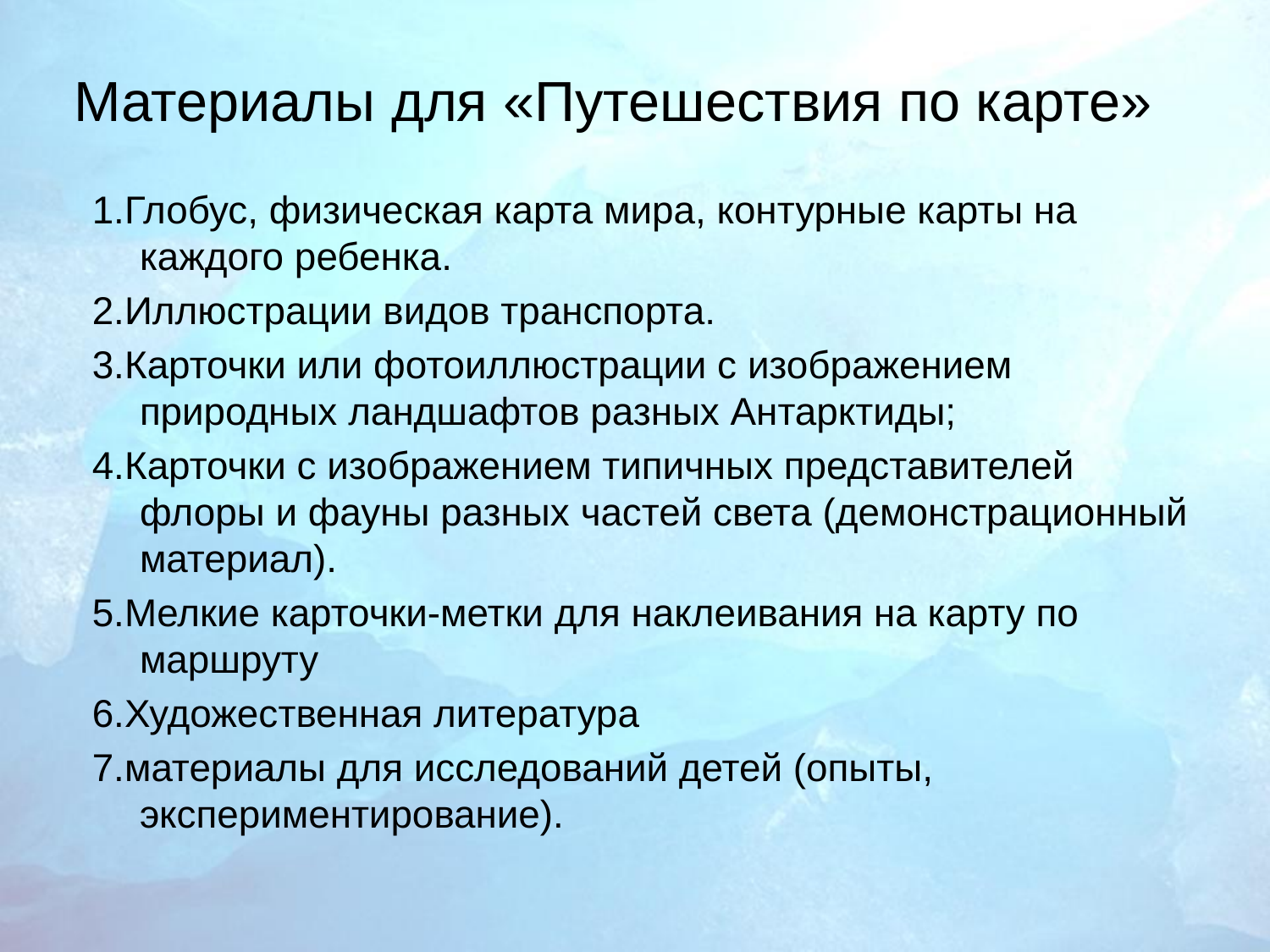

# Материалы для «Путешествия по карте»
1.Глобус, физическая карта мира, контурные карты на каждого ребенка.
2.Иллюстрации видов транспорта.
3.Карточки или фотоиллюстрации с изображением природных ландшафтов разных Антарктиды;
4.Карточки с изображением типичных представителей флоры и фауны разных частей света (демонстрационный материал).
5.Мелкие карточки-метки для наклеивания на карту по маршруту
6.Художественная литература
7.материалы для исследований детей (опыты, экспериментирование).